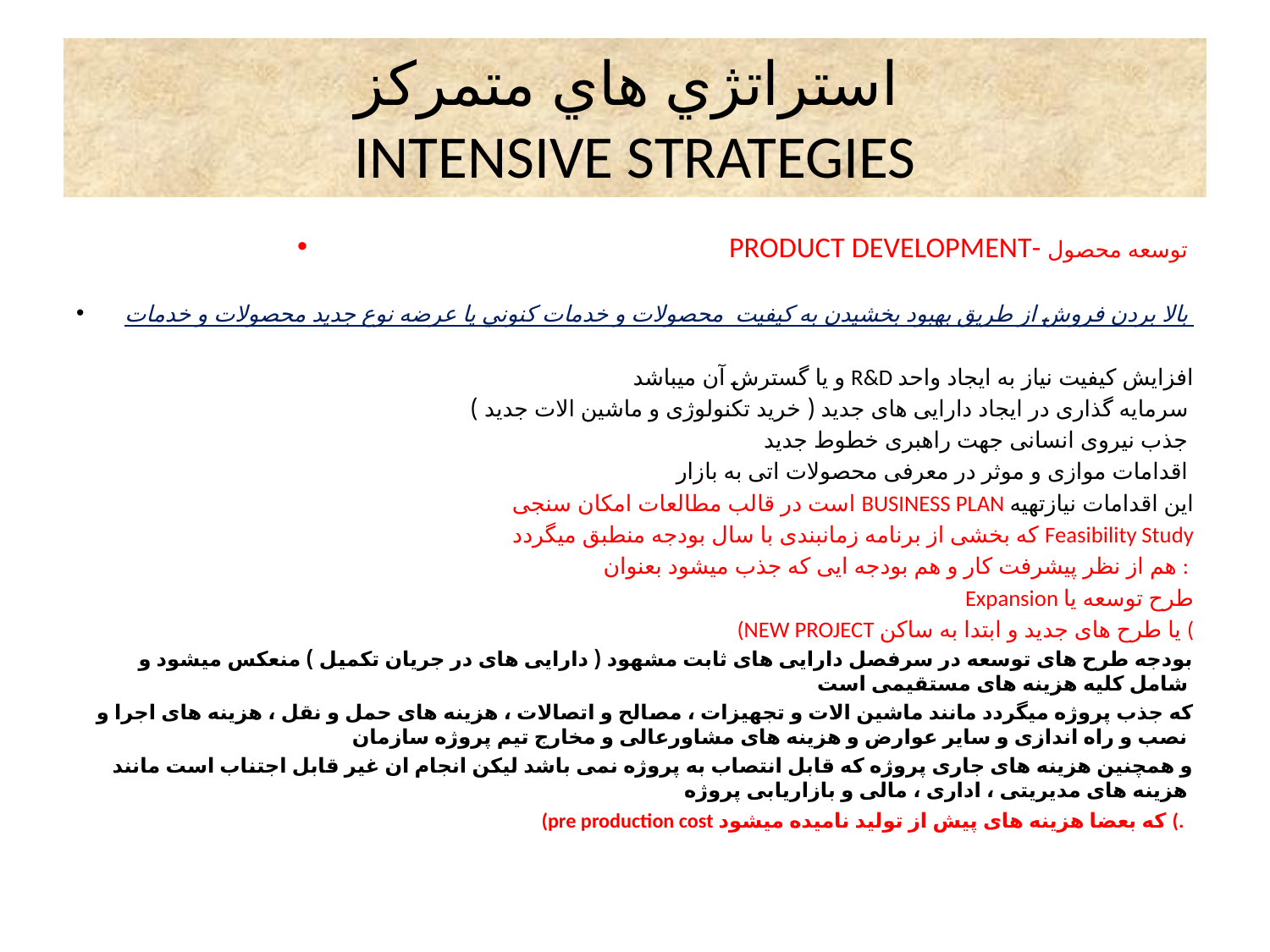

# استراتژي هاي متمركز INTENSIVE STRATEGIES
PRODUCT DEVELOPMENT- توسعه محصول

 بالا بردن فروش از طريق بهبود بخشيدن به کیفیت  محصولات و خدمات كنوني يا عرضه نوع جديد محصولات و خدمات

و یا گسترش آن میباشد R&D افزایش کیفیت نیاز به ایجاد واحد
سرمایه گذاری در ایجاد دارایی های جدید ( خرید تکنولوژی و ماشین الات جدید )
جذب نیروی انسانی جهت راهبری خطوط جدید
اقدامات موازی و موثر در معرفی محصولات اتی به بازار
 است در قالب مطالعات امکان سنجی BUSINESS PLAN این اقدامات نیازتهیه
  که بخشی از برنامه زمانبندی با سال بودجه منطبق میگردد Feasibility Study
هم از نظر پیشرفت کار و هم بودجه ایی که جذب میشود بعنوان :
Expansion طرح توسعه یا
(NEW PROJECT یا طرح های جدید و ابتدا به ساکن (
بودجه طرح های توسعه در سرفصل دارایی های ثابت مشهود ( دارایی های در جریان تکمیل ) منعکس میشود و شامل کلیه هزینه های مستقیمی است
که جذب پروژه میگردد مانند ماشین الات و تجهیزات ، مصالح و اتصالات ، هزینه های حمل و نقل ، هزینه های اجرا و نصب و راه اندازی و سایر عوارض و هزینه های مشاورعالی و مخارج تیم پروژه سازمان
و همچنین هزینه های جاری پروژه که قابل انتصاب به پروژه نمی باشد لیکن انجام ان غیر قابل اجتناب است مانند هزینه های مدیریتی ، اداری ، مالی و بازاریابی پروژه
(pre production cost که بعضا هزینه های پیش از تولید نامیده میشود (.